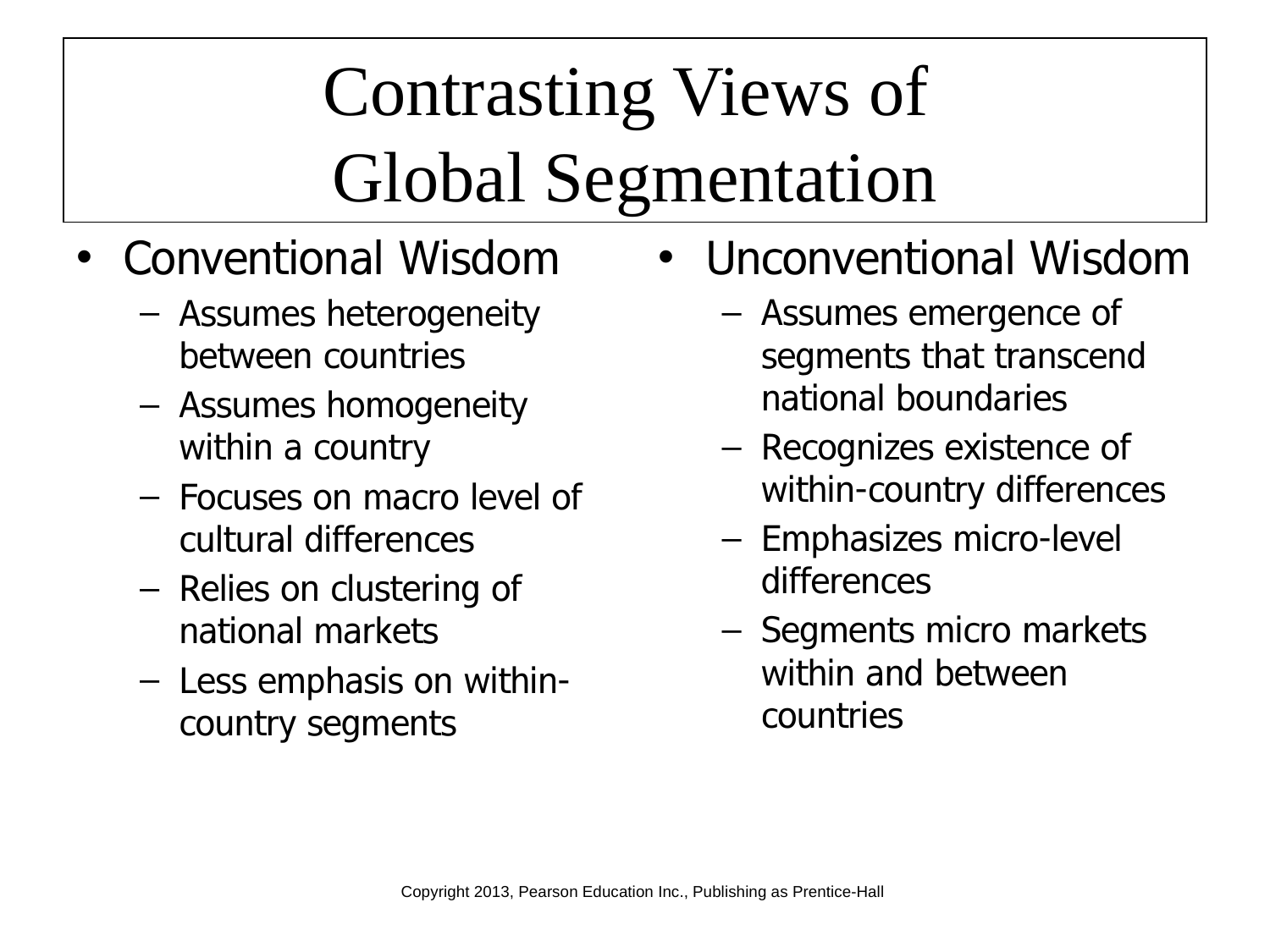

# Contrasting Views of Global Segmentation
Conventional Wisdom
Assumes heterogeneity between countries
Assumes homogeneity within a country
Focuses on macro level of cultural differences
Relies on clustering of national markets
Less emphasis on within-country segments

Unconventional Wisdom
Assumes emergence of segments that transcend national boundaries
Recognizes existence of within-country differences
Emphasizes micro-level differences
Segments micro markets within and between countries
Copyright 2013, Pearson Education Inc., Publishing as Prentice-Hall